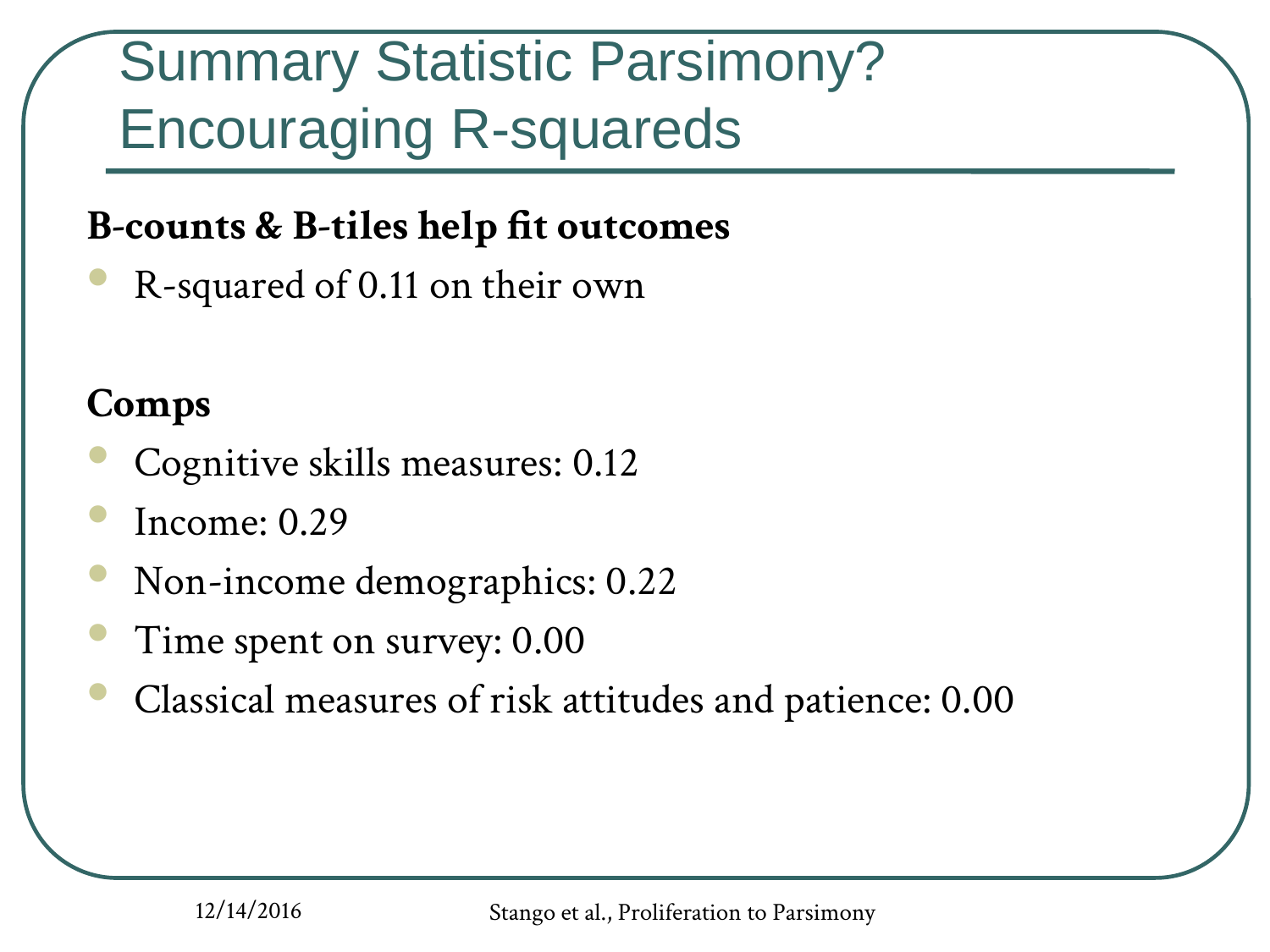

# Summary Statistic Parsimony? Encouraging R-squareds
B-counts & B-tiles help fit outcomes
R-squared of 0.11 on their own

Comps
Cognitive skills measures: 0.12
Income: 0.29
Non-income demographics: 0.22
Time spent on survey: 0.00
Classical measures of risk attitudes and patience: 0.00

12/14/2016
Stango et al., Proliferation to Parsimony